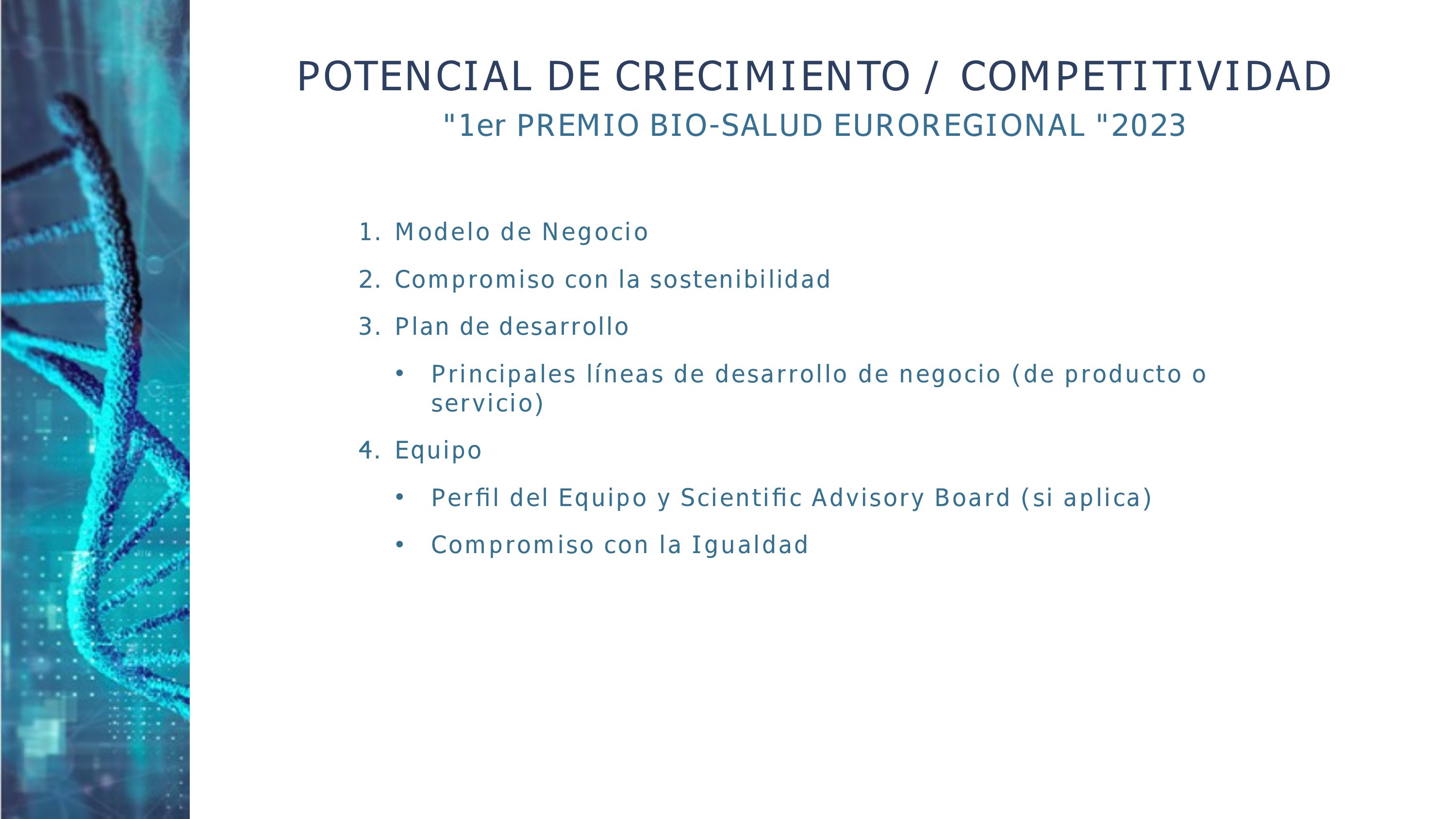

# POTENCIAL DE CRECIMIENTO / COMPETITIVIDAD
"1er PREMIO BIO-SALUD EUROREGIONAL "2023
Modelo de Negocio
Compromiso con la sostenibilidad
Plan de desarrollo
Principales líneas de desarrollo de negocio (de producto o servicio)
Equipo
Perfil del Equipo y Scientific Advisory Board (si aplica)
Compromiso con la Igualdad